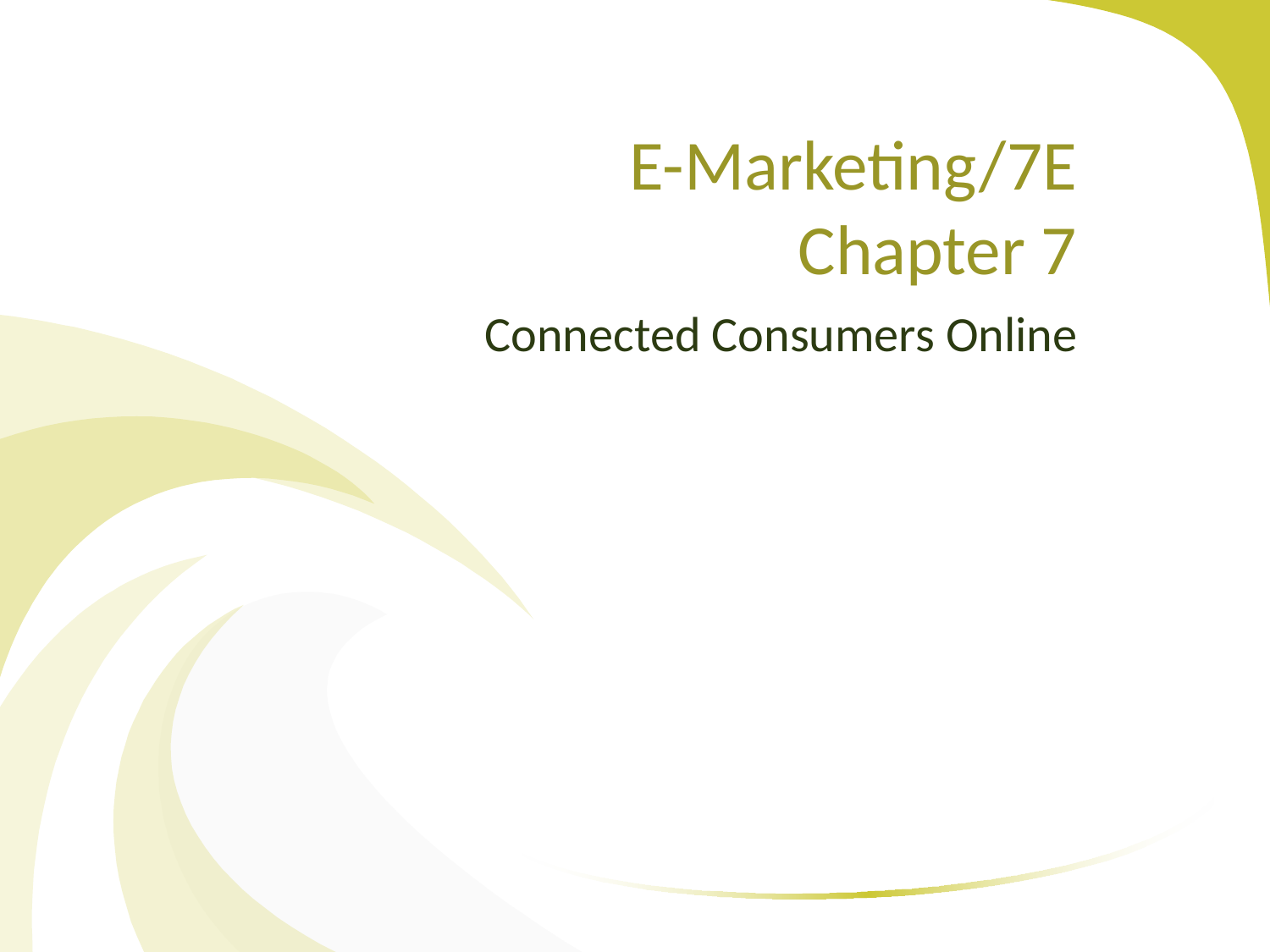

# E-Marketing/7E Chapter 7
Connected Consumers Online